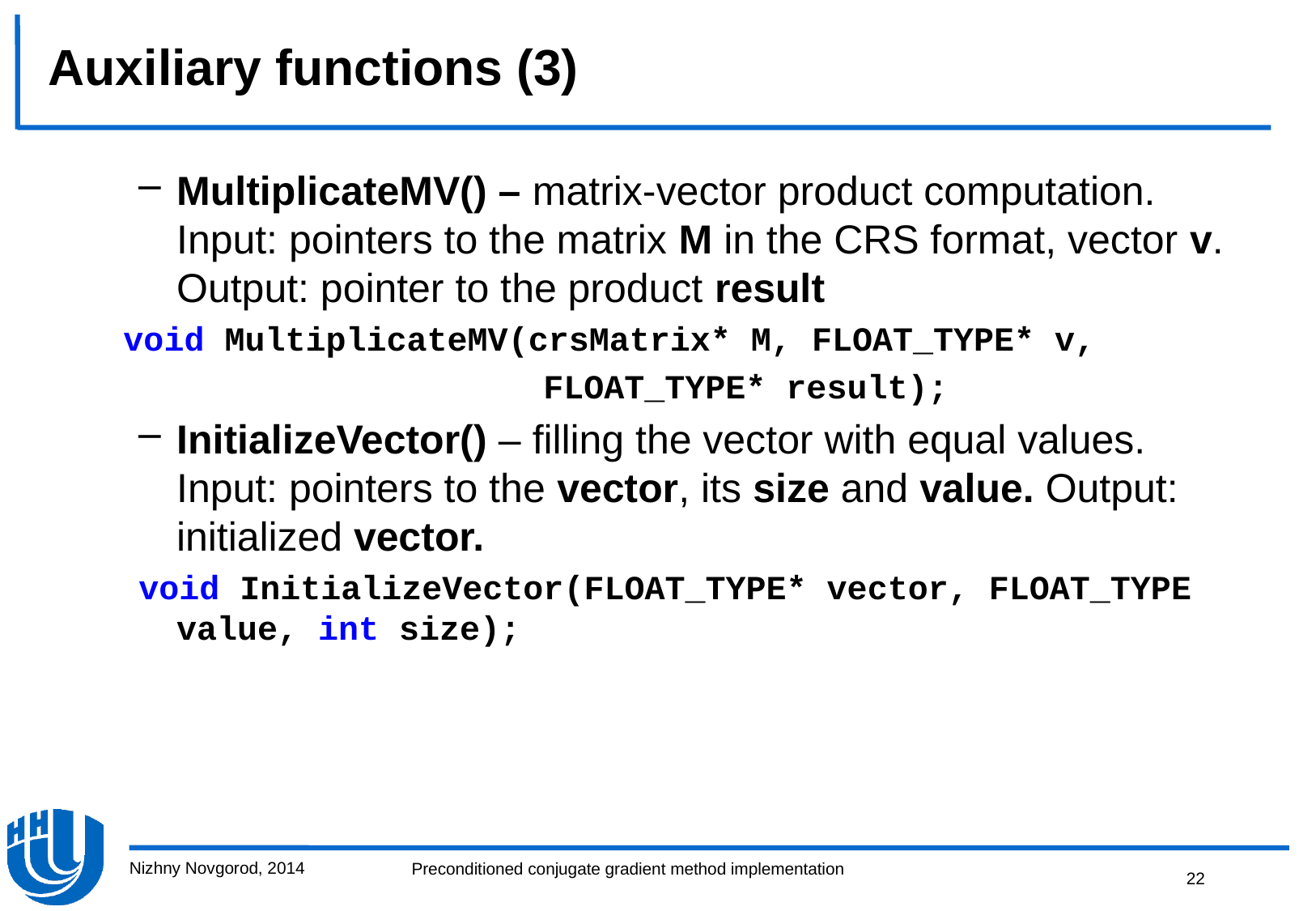

# Auxiliary functions (3)
MultiplicateMV() – matrix-vector product computation. Input: pointers to the matrix М in the CRS format, vector v. Output: pointer to the product result
	void MultiplicateMV(crsMatrix* M, FLOAT_TYPE* v,
                       FLOAT_TYPE* result);
InitializeVector() – filling the vector with equal values. Input: pointers to the vector, its size and value. Output: initialized vector.
void InitializeVector(FLOAT_TYPE* vector, FLOAT_TYPE value, int size);

Nizhny Novgorod, 2014
22
Preconditioned conjugate gradient method implementation